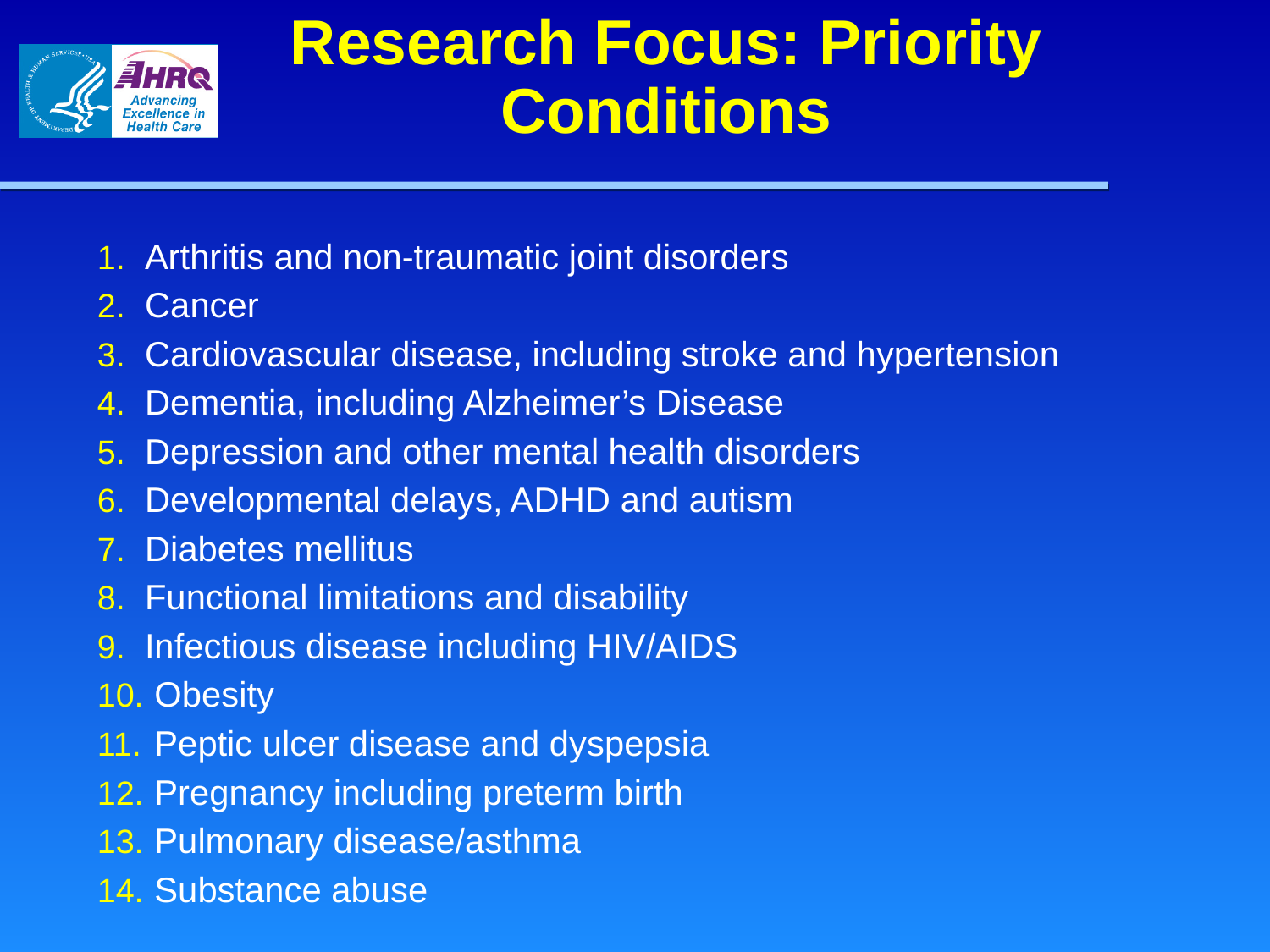

# Research Focus: Priority Conditions
Arthritis and non-traumatic joint disorders
Cancer
Cardiovascular disease, including stroke and hypertension
Dementia, including Alzheimer’s Disease
Depression and other mental health disorders
Developmental delays, ADHD and autism
Diabetes mellitus
Functional limitations and disability
Infectious disease including HIV/AIDS
 Obesity
 Peptic ulcer disease and dyspepsia
 Pregnancy including preterm birth
 Pulmonary disease/asthma
 Substance abuse